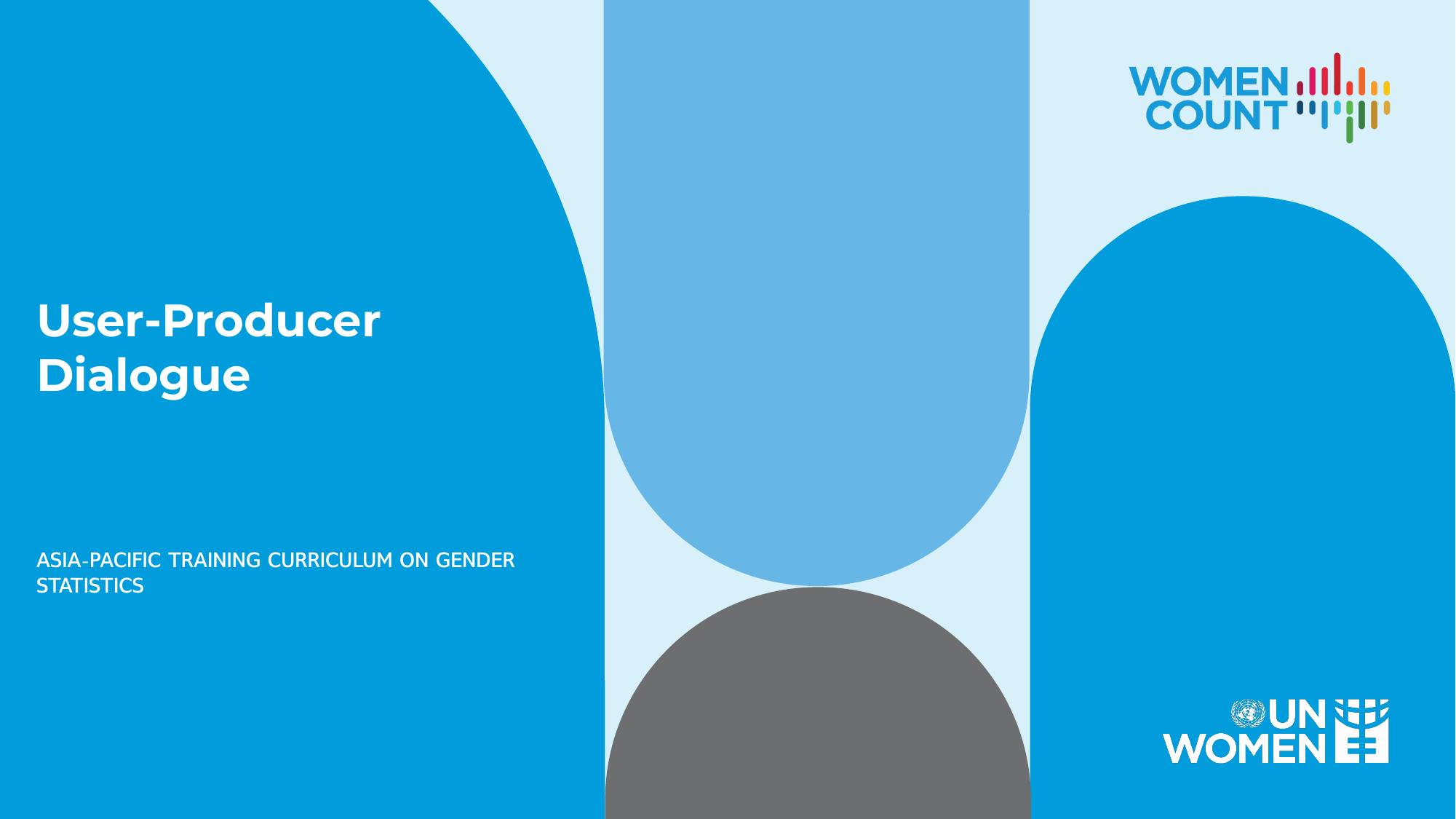

User-Producer Dialogue
ASIA-PACIFIC TRAINING CURRICULUM ON GENDER STATISTICS